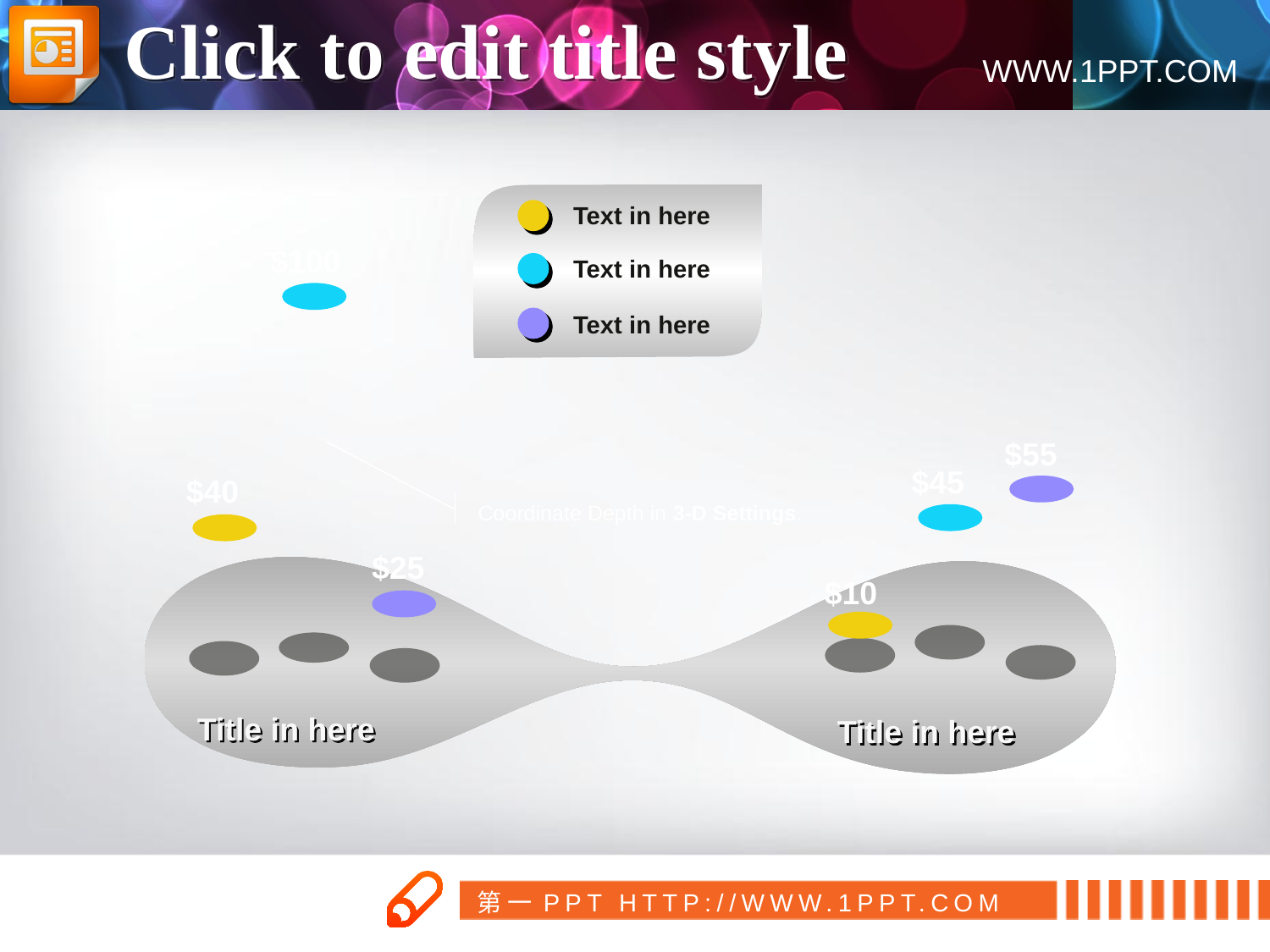

Click to edit title style

Text in here

$100
Text in here

Text in here

$55
$45
$40

Coordinate Depth in 3-D Settings.

$25
$10

Title in here
Title in here
www.1ppt.com